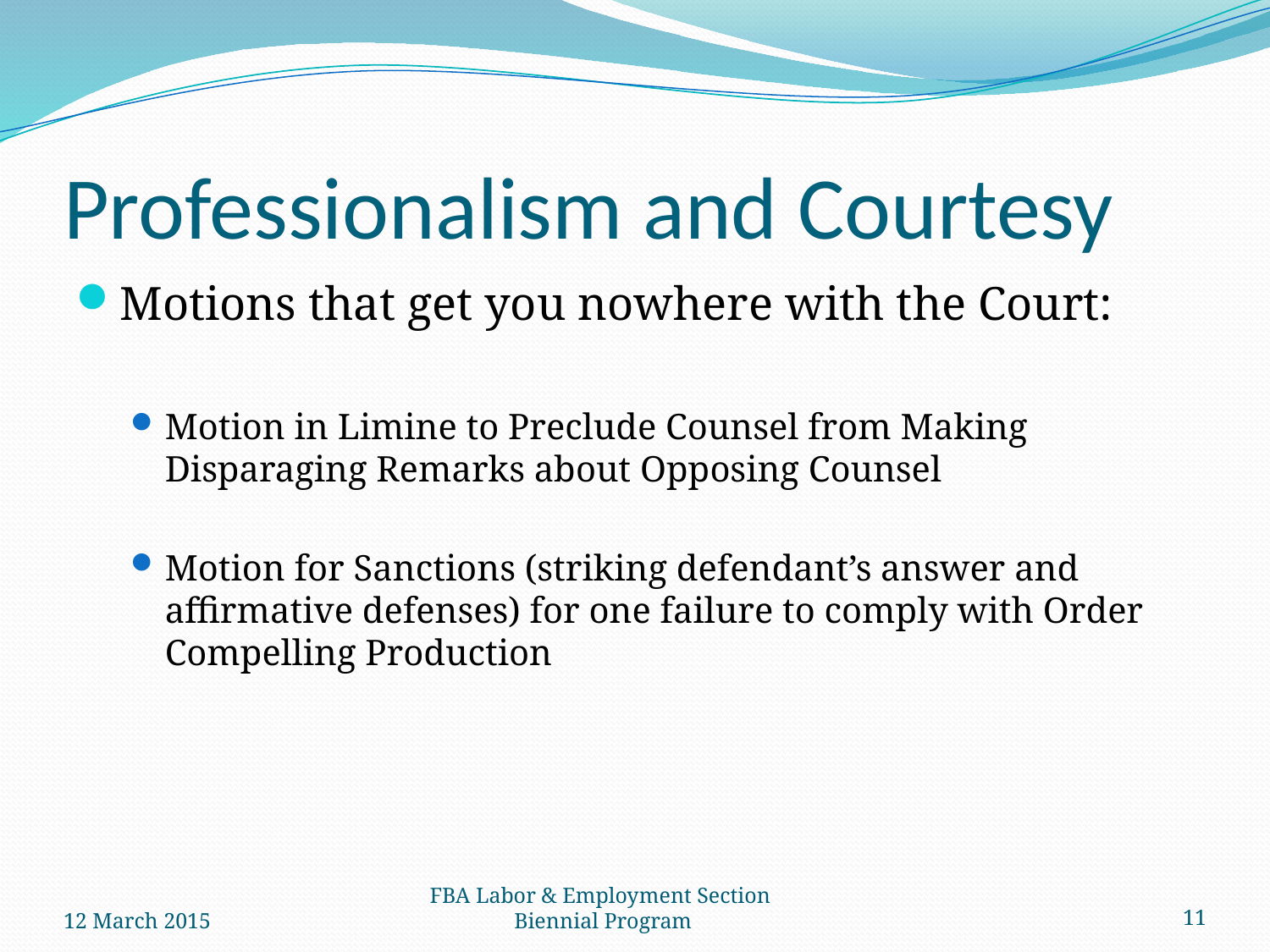

# Professionalism and Courtesy
Motions that get you nowhere with the Court:

Motion in Limine to Preclude Counsel from Making Disparaging Remarks about Opposing Counsel

Motion for Sanctions (striking defendant’s answer and affirmative defenses) for one failure to comply with Order Compelling Production
12 March 2015
FBA Labor & Employment Section
Biennial Program
11